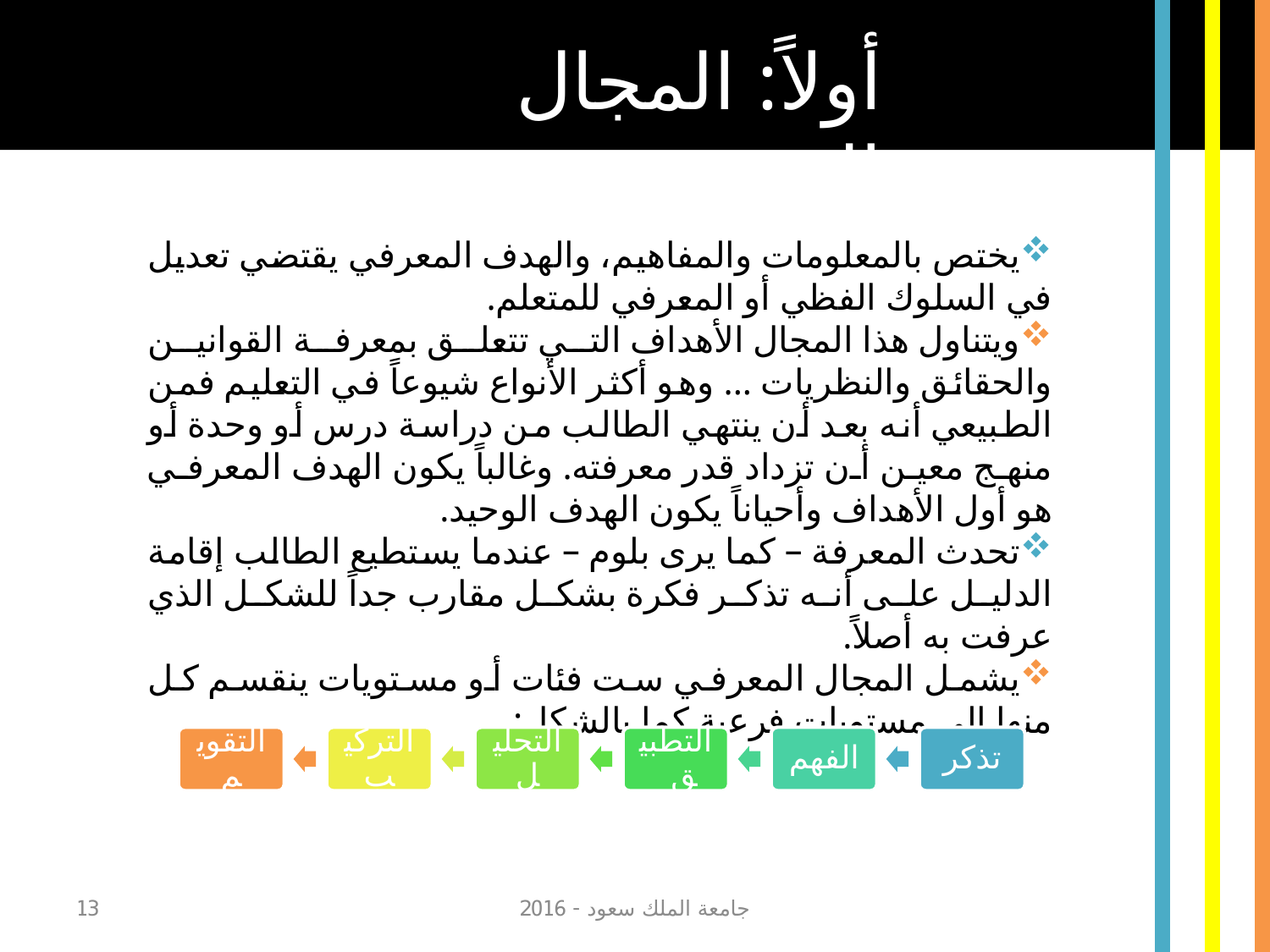

أولاً: المجال المعرفي
يختص بالمعلومات والمفاهيم، والهدف المعرفي يقتضي تعديل في السلوك الفظي أو المعرفي للمتعلم.
ويتناول هذا المجال الأهداف التي تتعلق بمعرفة القوانين والحقائق والنظريات ... وهو أكثر الأنواع شيوعاً في التعليم فمن الطبيعي أنه بعد أن ينتهي الطالب من دراسة درس أو وحدة أو منهج معين أن تزداد قدر معرفته. وغالباً يكون الهدف المعرفي هو أول الأهداف وأحياناً يكون الهدف الوحيد.
تحدث المعرفة – كما يرى بلوم – عندما يستطيع الطالب إقامة الدليل على أنه تذكر فكرة بشكل مقارب جداً للشكل الذي عرفت به أصلاً.
يشمل المجال المعرفي ست فئات أو مستويات ينقسم كل منها إلى مستويات فرعية كما بالشكل:
تذكر

الفهم

التطبيق

التحليل

التركيب

التقويم
13
جامعة الملك سعود - 2016